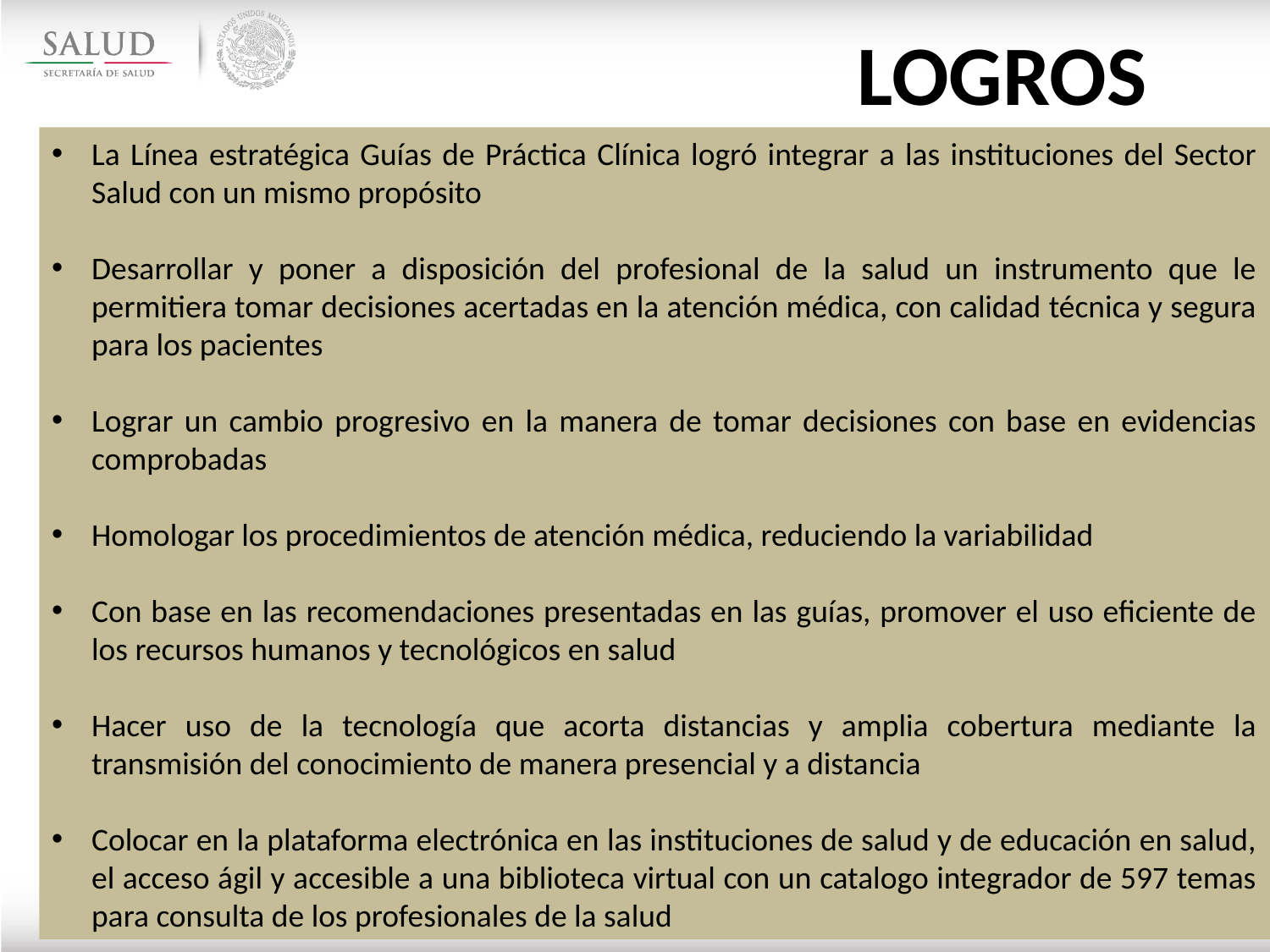

LOGROS
La Línea estratégica Guías de Práctica Clínica logró integrar a las instituciones del Sector Salud con un mismo propósito

Desarrollar y poner a disposición del profesional de la salud un instrumento que le permitiera tomar decisiones acertadas en la atención médica, con calidad técnica y segura para los pacientes

Lograr un cambio progresivo en la manera de tomar decisiones con base en evidencias comprobadas

Homologar los procedimientos de atención médica, reduciendo la variabilidad

Con base en las recomendaciones presentadas en las guías, promover el uso eficiente de los recursos humanos y tecnológicos en salud

Hacer uso de la tecnología que acorta distancias y amplia cobertura mediante la transmisión del conocimiento de manera presencial y a distancia

Colocar en la plataforma electrónica en las instituciones de salud y de educación en salud, el acceso ágil y accesible a una biblioteca virtual con un catalogo integrador de 597 temas para consulta de los profesionales de la salud